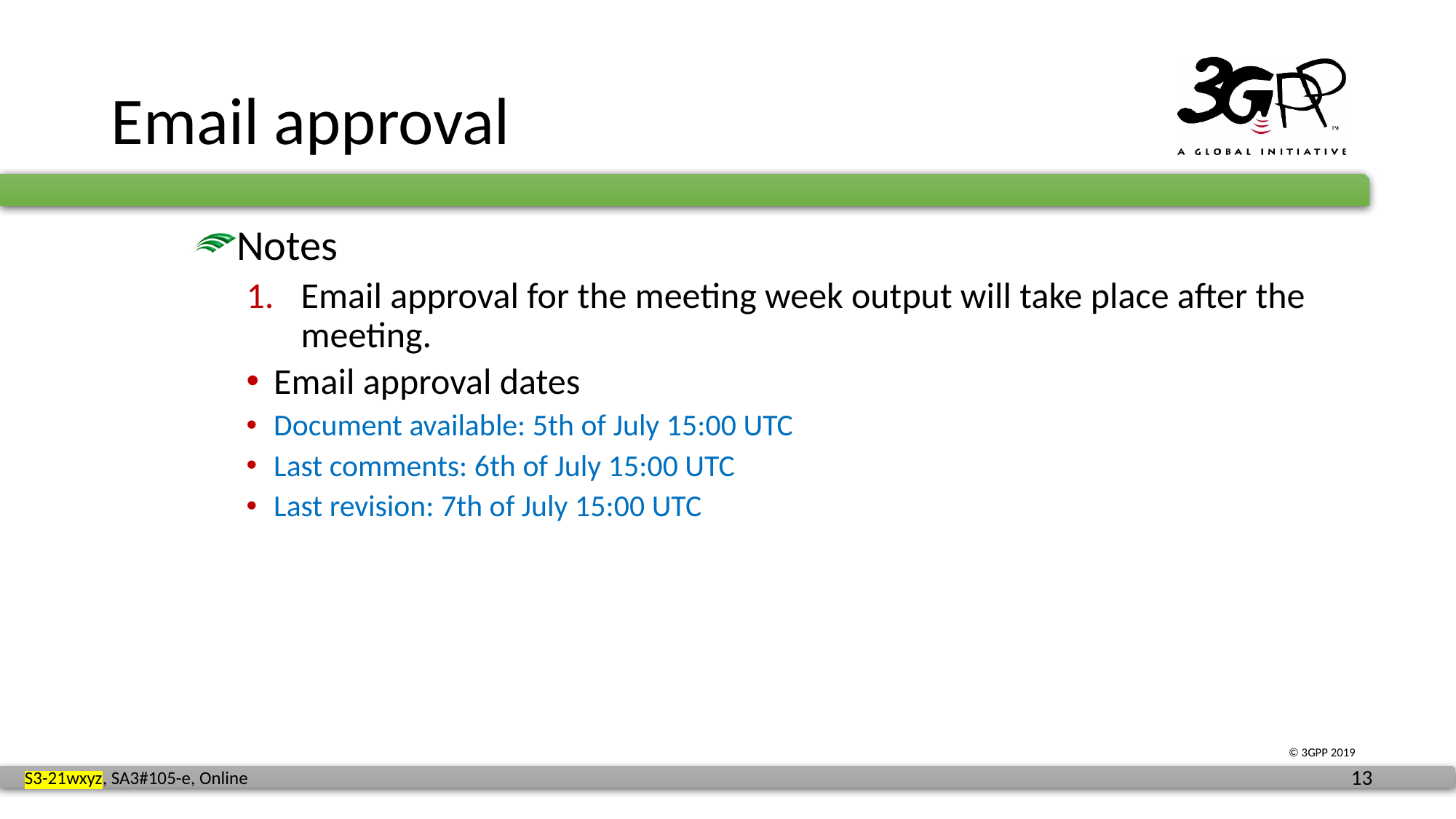

# Email approval
Notes
Email approval for the meeting week output will take place after the meeting.
Email approval dates
Document available: 5th of July 15:00 UTC
Last comments: 6th of July 15:00 UTC
Last revision: 7th of July 15:00 UTC